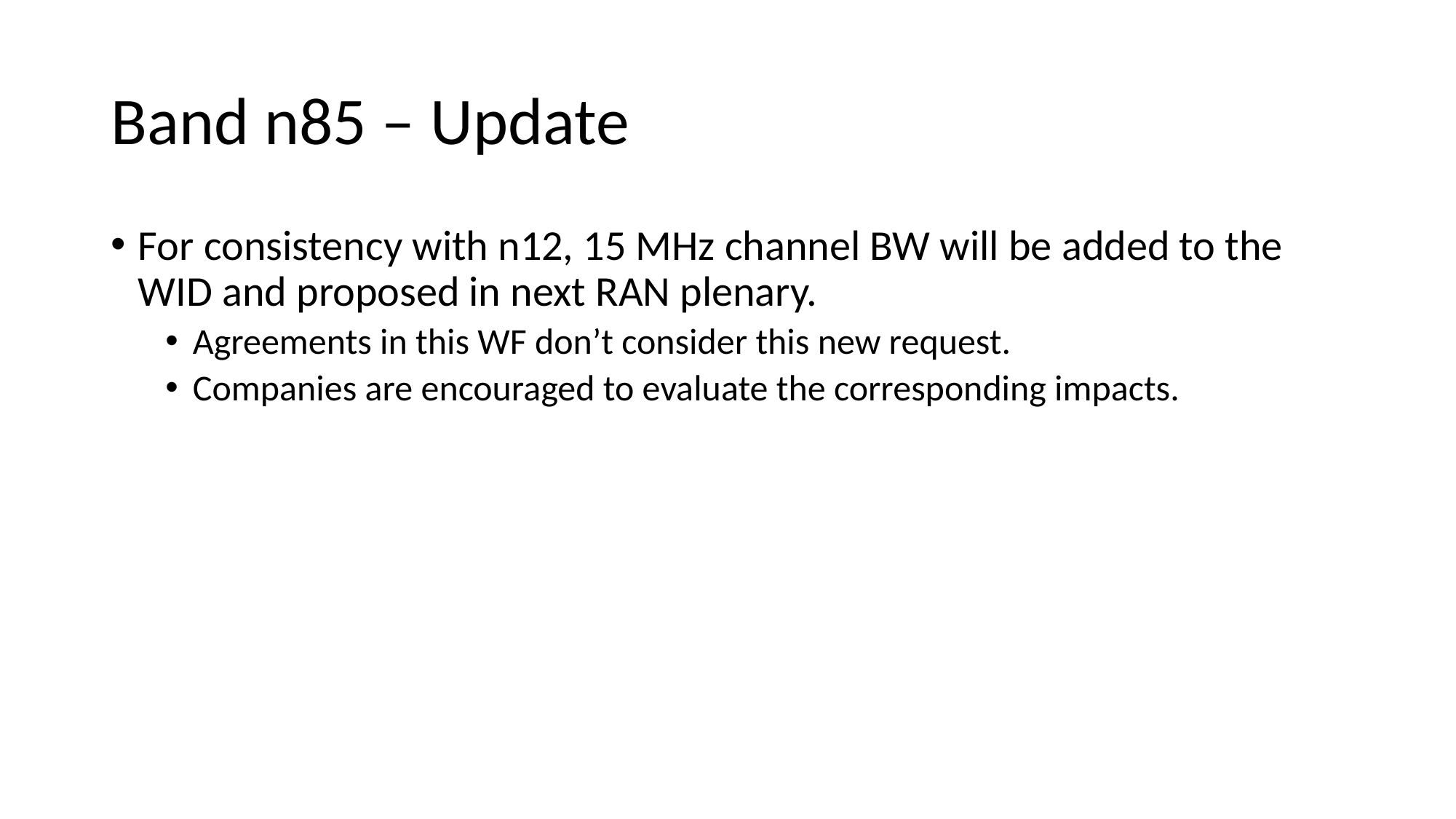

# Band n85 – Update
For consistency with n12, 15 MHz channel BW will be added to the WID and proposed in next RAN plenary.
Agreements in this WF don’t consider this new request.
Companies are encouraged to evaluate the corresponding impacts.